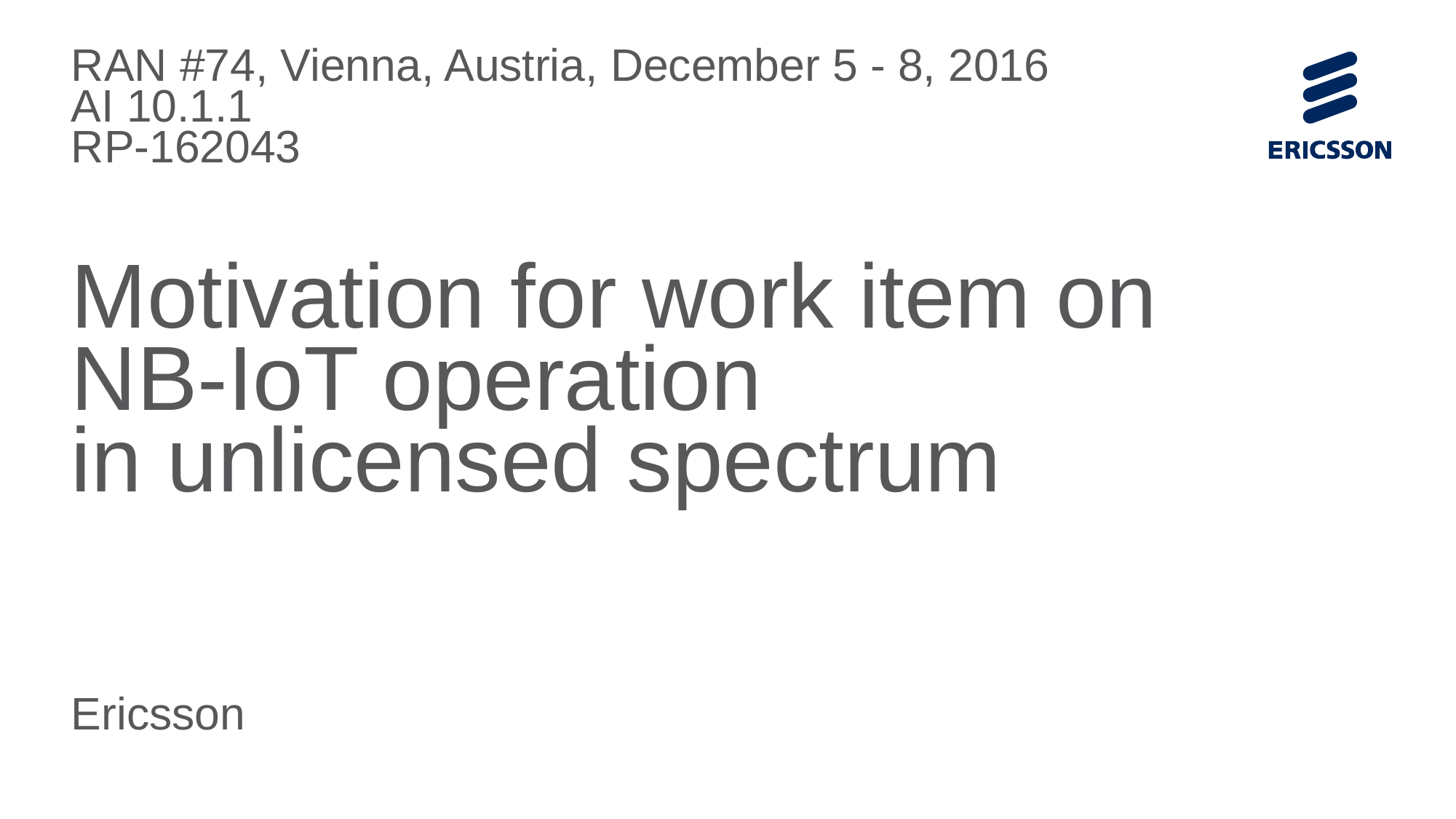

RAN #74, Vienna, Austria, December 5 - 8, 2016
AI 10.1.1
RP-162043

# Motivation for work item on NB-IoT operation in unlicensed spectrum
Ericsson